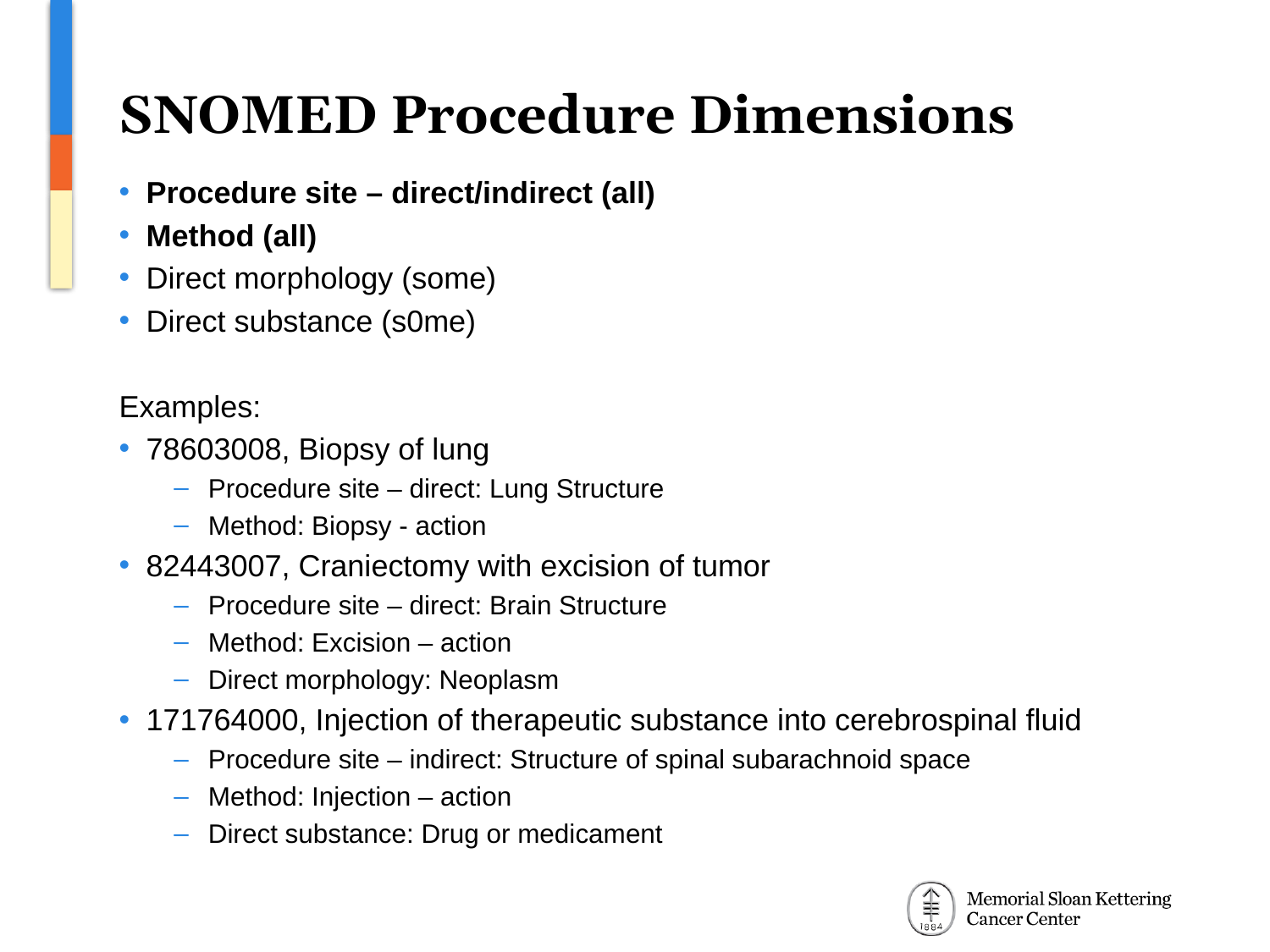

# SNOMED Procedure Dimensions
Procedure site – direct/indirect (all)
Method (all)
Direct morphology (some)
Direct substance (s0me)

Examples:
78603008, Biopsy of lung
Procedure site – direct: Lung Structure
Method: Biopsy - action
82443007, Craniectomy with excision of tumor
Procedure site – direct: Brain Structure
Method: Excision – action
Direct morphology: Neoplasm
171764000, Injection of therapeutic substance into cerebrospinal fluid
Procedure site – indirect: Structure of spinal subarachnoid space
Method: Injection – action
Direct substance: Drug or medicament